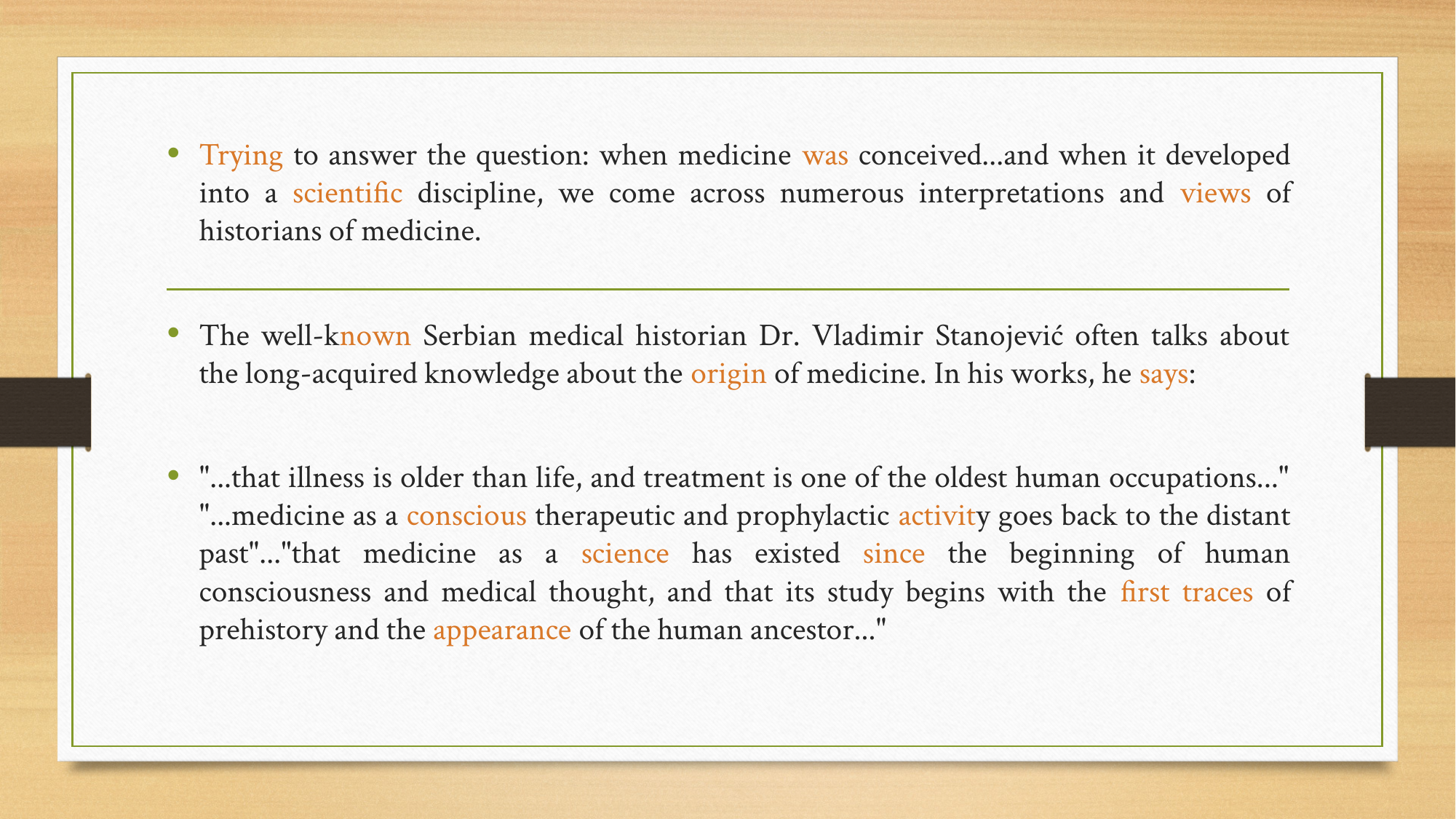

Trying to answer the question: when medicine was conceived...and when it developed into a scientific discipline, we come across numerous interpretations and views of historians of medicine.

The well-known Serbian medical historian Dr. Vladimir Stanojević often talks about the long-acquired knowledge about the origin of medicine. In his works, he says:

"...that illness is older than life, and treatment is one of the oldest human occupations..." "...medicine as a conscious therapeutic and prophylactic activity goes back to the distant past"..."that medicine as a science has existed since the beginning of human consciousness and medical thought, and that its study begins with the first traces of prehistory and the appearance of the human ancestor..."